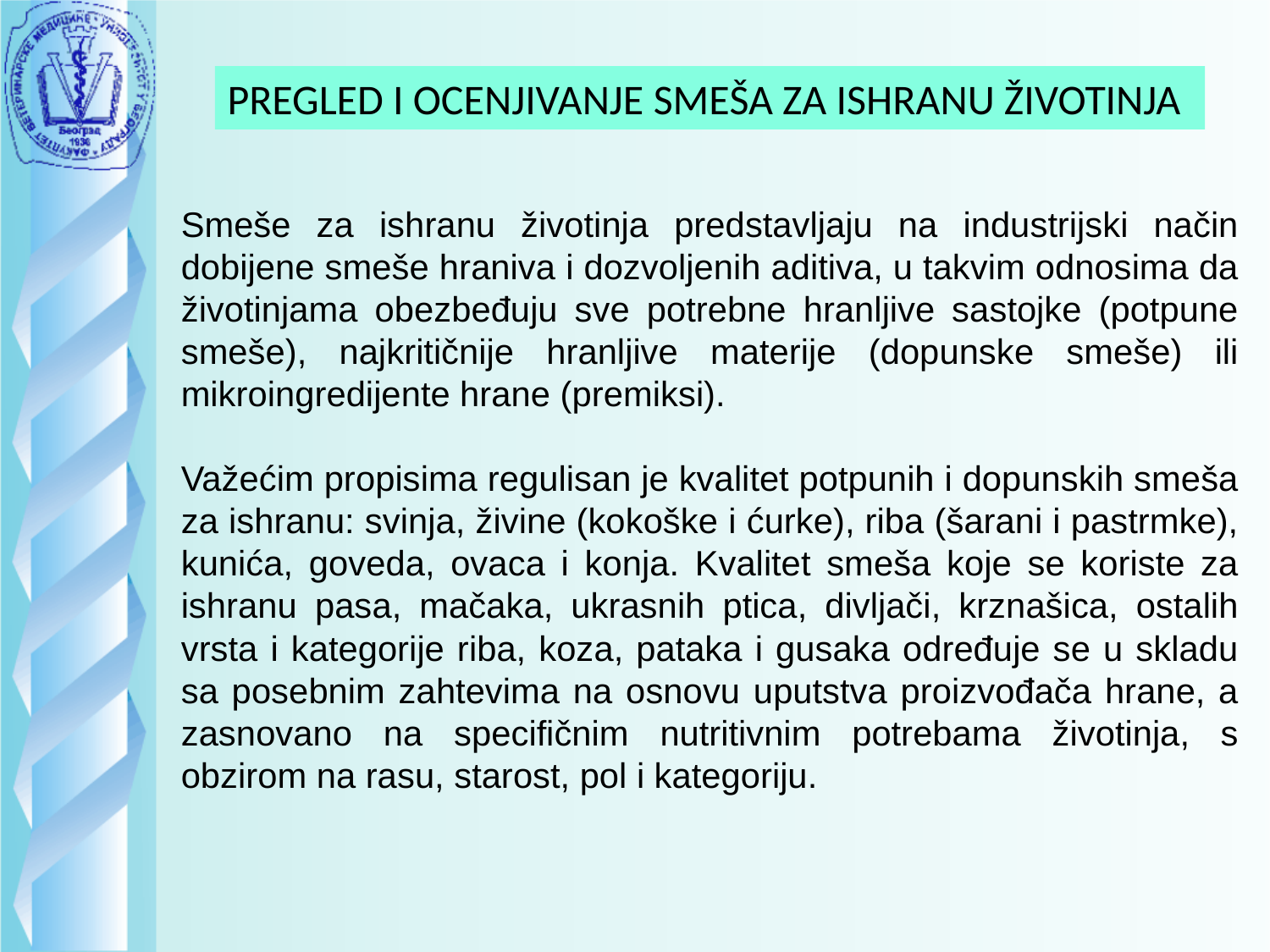

PREGLED I OCENJIVANJE SMEŠA ZA ISHRANU ŽIVOTINJA
Smeše za ishranu životinja predstavljaju na industrijski način dobijene smeše hraniva i dozvoljenih aditiva, u takvim odnosima da životinjama obezbeđuju sve potrebne hranljive sastojke (potpune smeše), najkritičnije hranljive materije (dopunske smeše) ili mikroingredijente hrane (premiksi).

Važećim propisima regulisan je kvalitet potpunih i dopunskih smeša za ishranu: svinja, živine (kokoške i ćurke), riba (šarani i pastrmke), kunića, goveda, ovaca i konja. Kvalitet smeša koje se koriste za ishranu pasa, mačaka, ukrasnih ptica, divljači, krznašica, ostalih vrsta i kategorije riba, koza, pataka i gusaka određuje se u skladu sa posebnim zahtevima na osnovu uputstva proizvođača hrane, a zasnovano na specifičnim nutritivnim potrebama životinja, s obzirom na rasu, starost, pol i kategoriju.